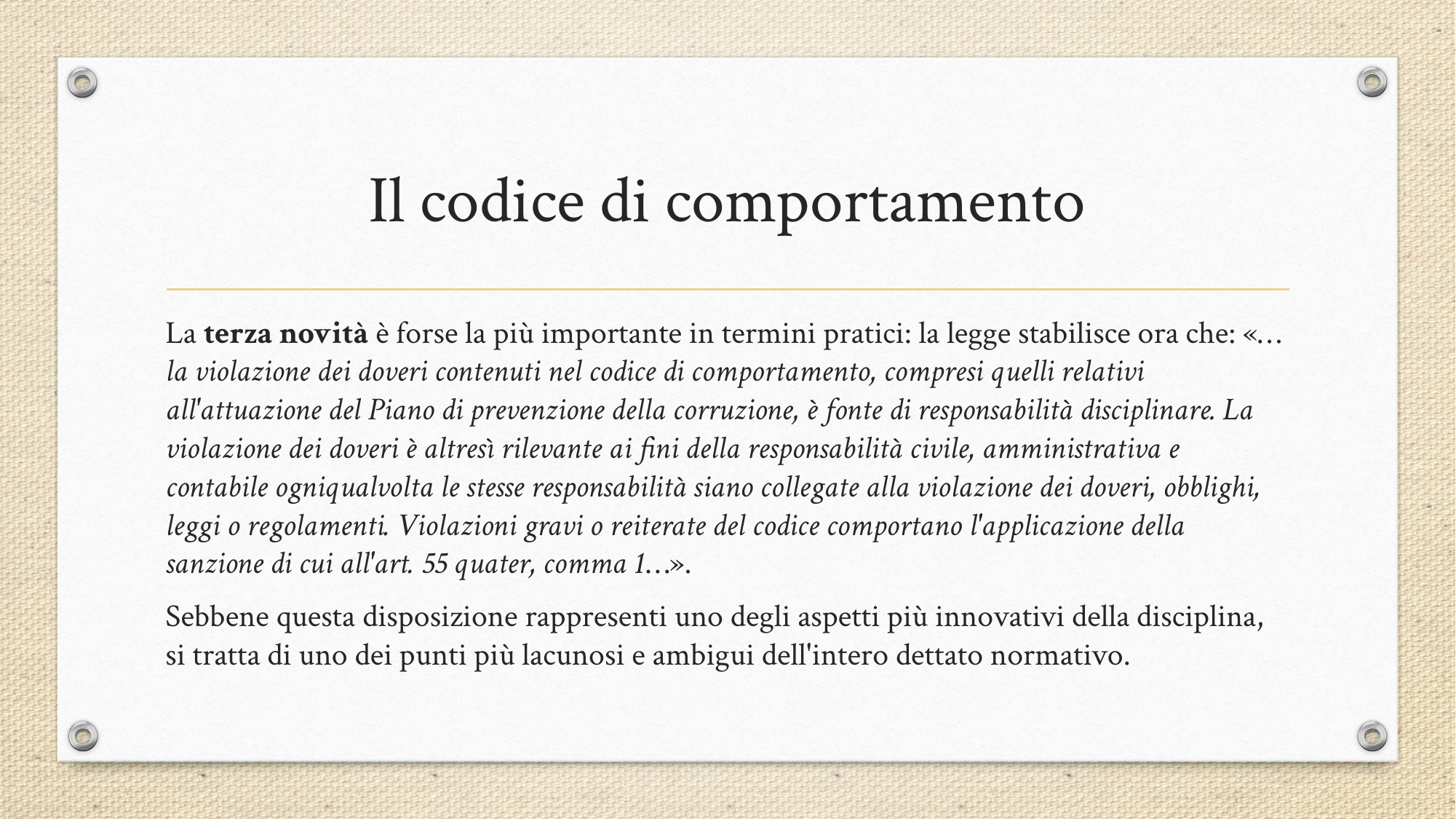

# Il codice di comportamento
La terza novità è forse la più importante in termini pratici: la legge stabilisce ora che: «…la violazione dei doveri contenuti nel codice di comportamento, compresi quelli relativi all'attuazione del Piano di prevenzione della corruzione, è fonte di responsabilità disciplinare. La violazione dei doveri è altresì rilevante ai fini della responsabilità civile, amministrativa e contabile ogniqualvolta le stesse responsabilità siano collegate alla violazione dei doveri, obblighi, leggi o regolamenti. Violazioni gravi o reiterate del codice comportano l'applicazione della sanzione di cui all'art. 55 quater, comma 1…».
Sebbene questa disposizione rappresenti uno degli aspetti più innovativi della disciplina, si tratta di uno dei punti più lacunosi e ambigui dell'intero dettato normativo.